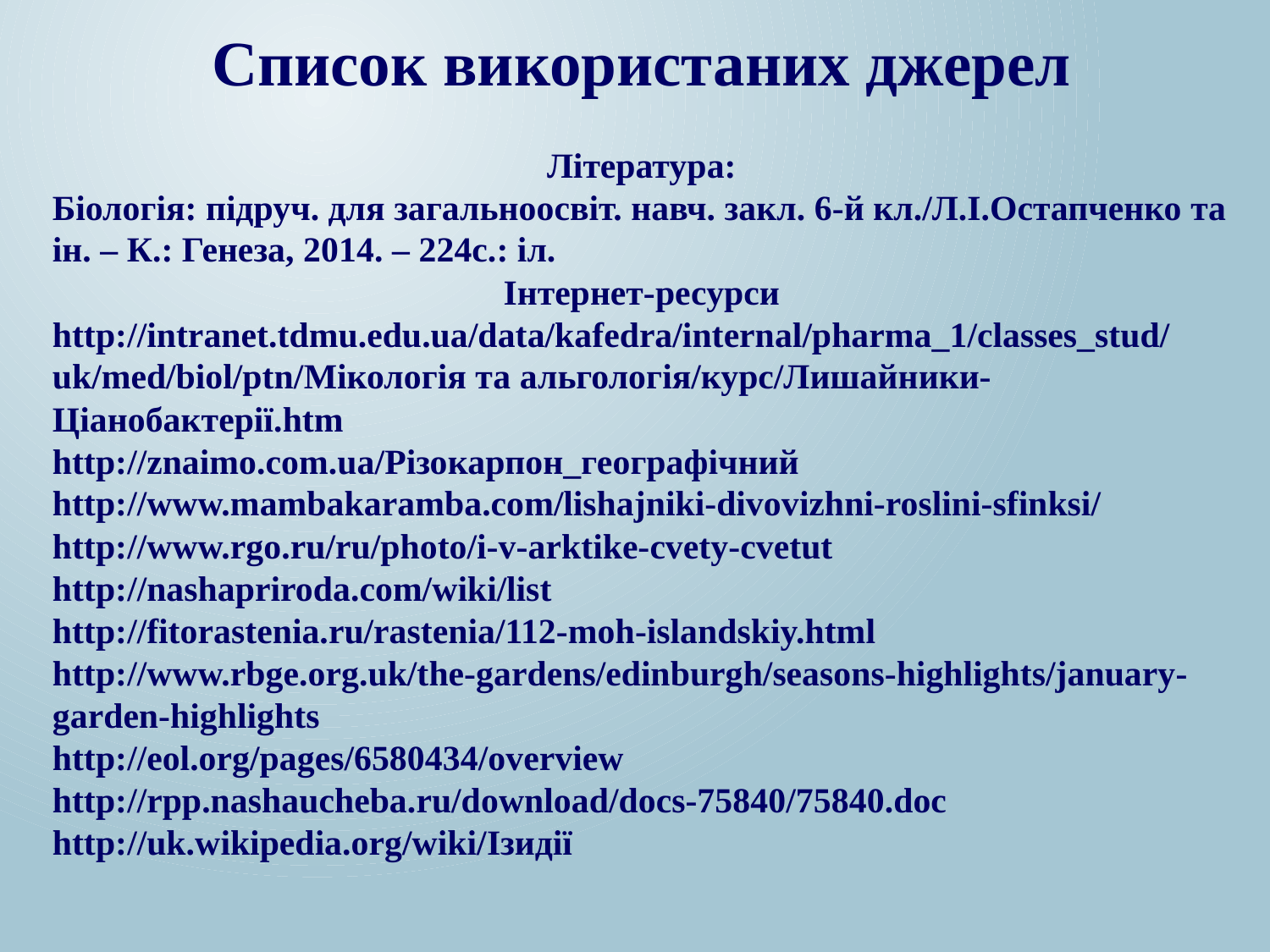

Список використаних джерел

Література:
Біологія: підруч. для загальноосвіт. навч. закл. 6-й кл./Л.І.Остапченко та ін. – К.: Генеза, 2014. – 224с.: іл.
Інтернет-ресурси
http://intranet.tdmu.edu.ua/data/kafedra/internal/pharma_1/classes_stud/uk/med/biol/ptn/Мікологія та альгологія/курс/Лишайники-Ціанобактерії.htm
http://znaimo.com.ua/Різокарпон_географічний
http://www.mambakaramba.com/lishajniki-divovizhni-roslini-sfinksi/
http://www.rgo.ru/ru/photo/i-v-arktike-cvety-cvetut
http://nashapriroda.com/wiki/list
http://fitorastenia.ru/rastenia/112-moh-islandskiy.html
http://www.rbge.org.uk/the-gardens/edinburgh/seasons-highlights/january-garden-highlights
http://eol.org/pages/6580434/overview
http://rpp.nashaucheba.ru/download/docs-75840/75840.doc
http://uk.wikipedia.org/wiki/Ізидії